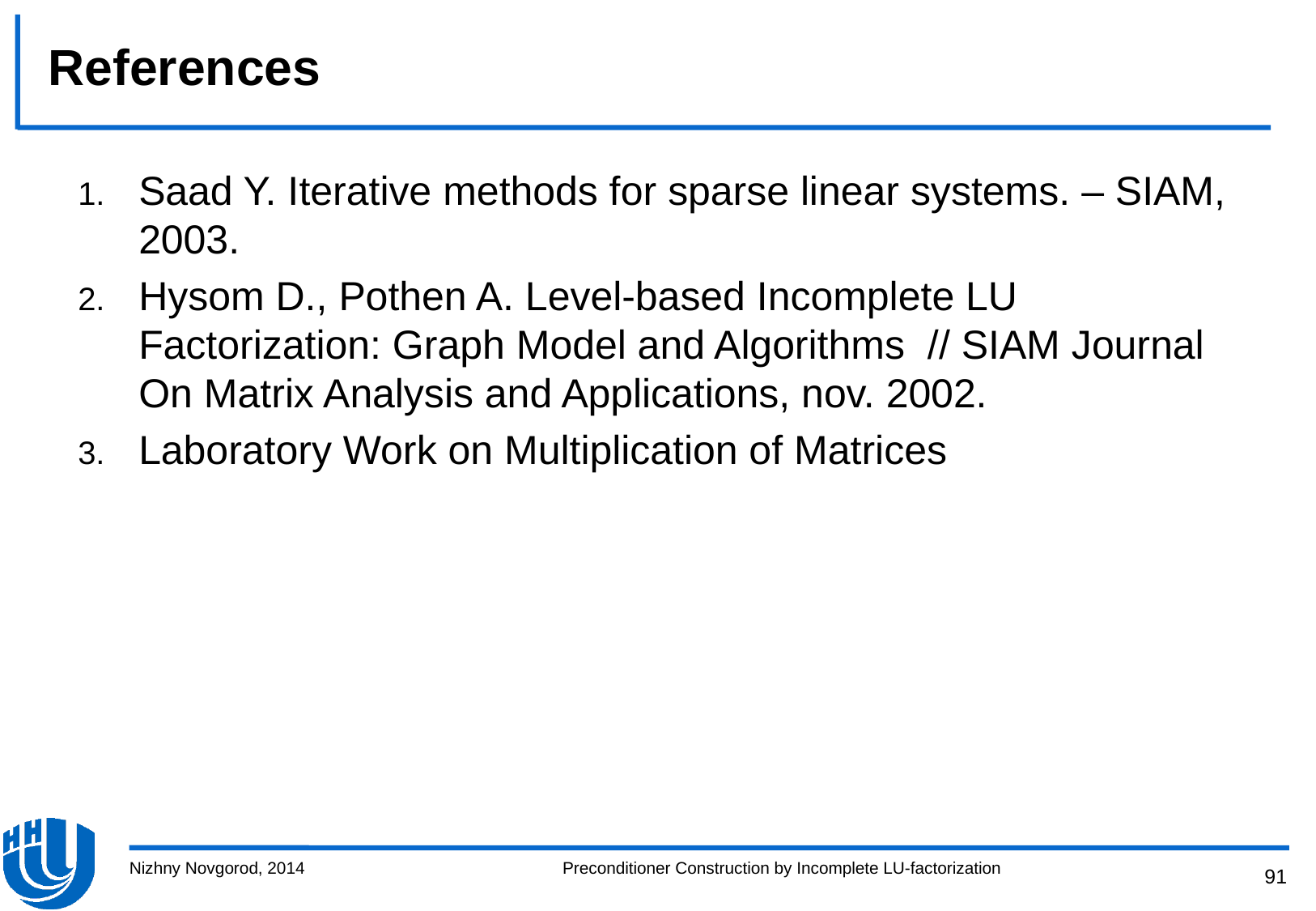

# References
Saad Y. Iterative methods for sparse linear systems. – SIAM, 2003.
Hysom D., Pothen A. Level-based Incomplete LU Factorization: Graph Model and Algorithms  // SIAM Journal On Matrix Analysis and Applications, nov. 2002.
Laboratory Work on Multiplication of Matrices
Nizhny Novgorod, 2014
Preconditioner Construction by Incomplete LU-factorization